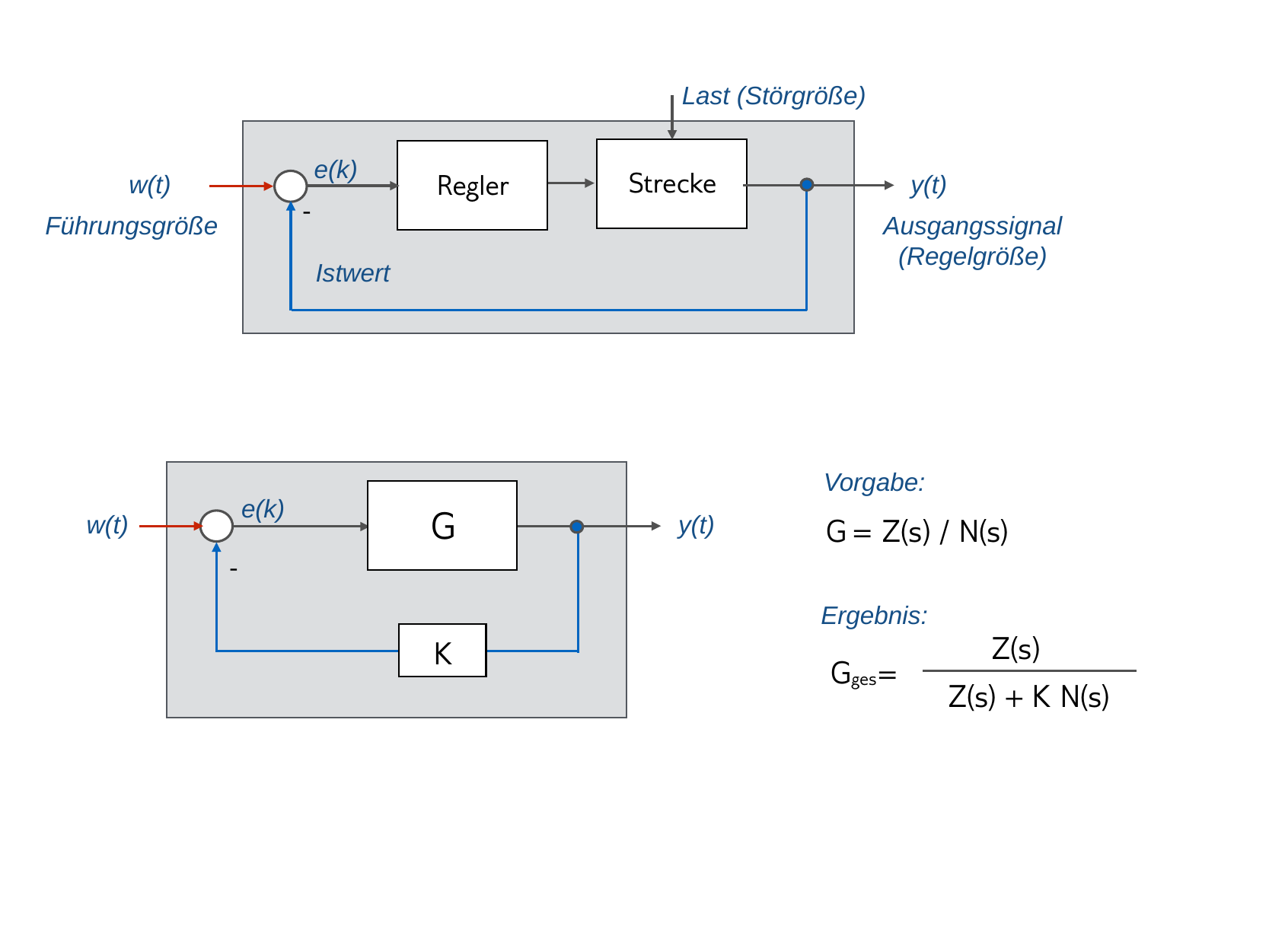

Last (Störgröße)

Strecke

Regler
e(k)
w(t)
y(t)

-

Ausgangssignal
(Regelgröße)
Führungsgröße
Istwert

Vorgabe:

G
e(k)
G = Z(s) / N(s)
w(t)
y(t)

-
Ergebnis:
Z(s)
Gges=
Z(s) + K N(s)

K